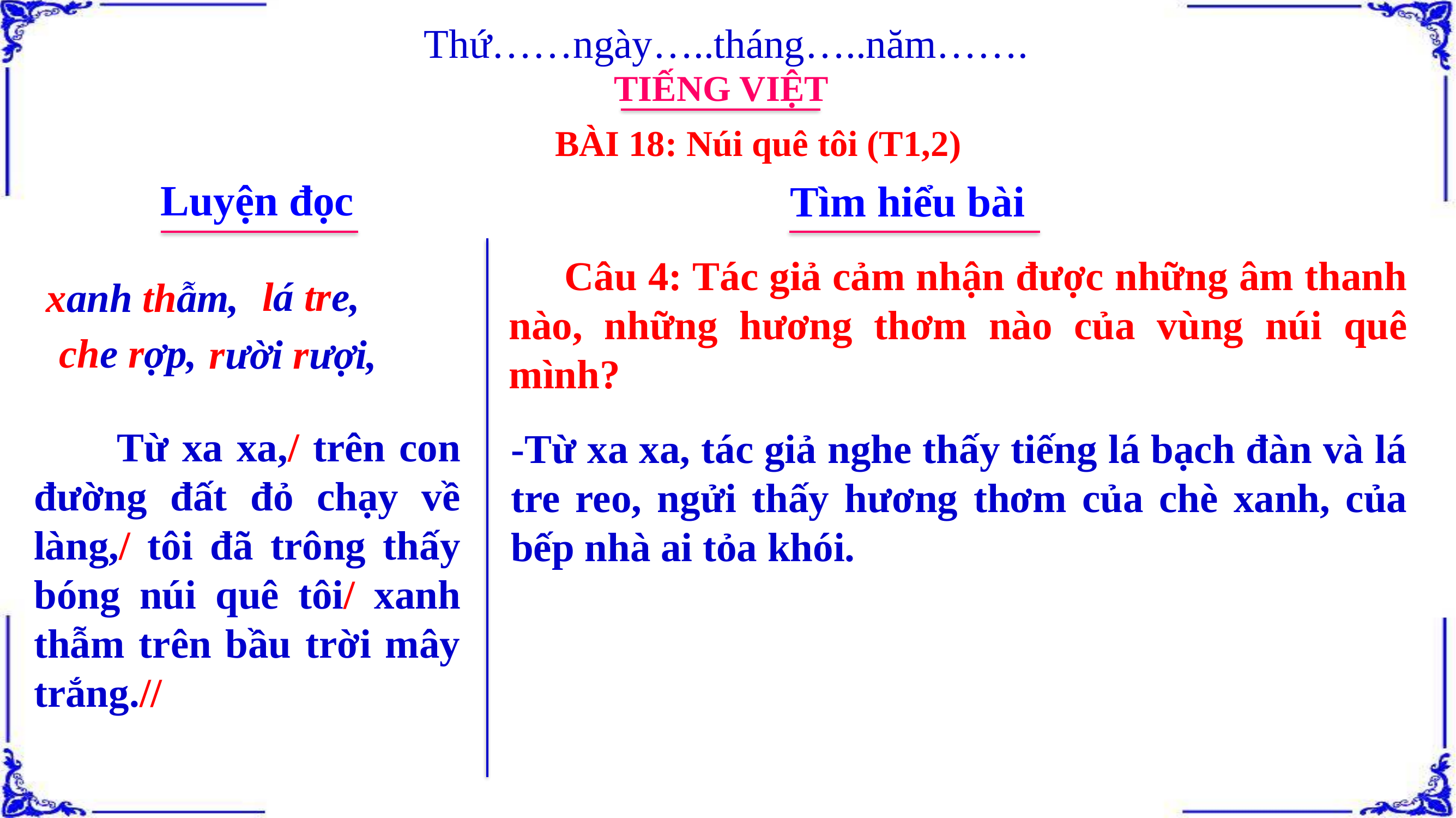

Thứ……ngày…..tháng…..năm…….
TIẾNG VIỆT
BÀI 18: Núi quê tôi (T1,2)
Luyện đọc
Tìm hiểu bài
     Câu 4: Tác giả cảm nhận được những âm thanh nào, những hương thơm nào của vùng núi quê mình?
lá tre,
xanh thẫm,
che rợp,
rười rượi,
      Từ xa xa,/ trên con đường đất đỏ chạy về làng,/ tôi đã trông thấy bóng núi quê tôi/ xanh thẫm trên bầu trời mây trắng.//
-Từ xa xa, tác giả nghe thấy tiếng lá bạch đàn và lá tre reo, ngửi thấy hương thơm của chè xanh, của bếp nhà ai tỏa khói.